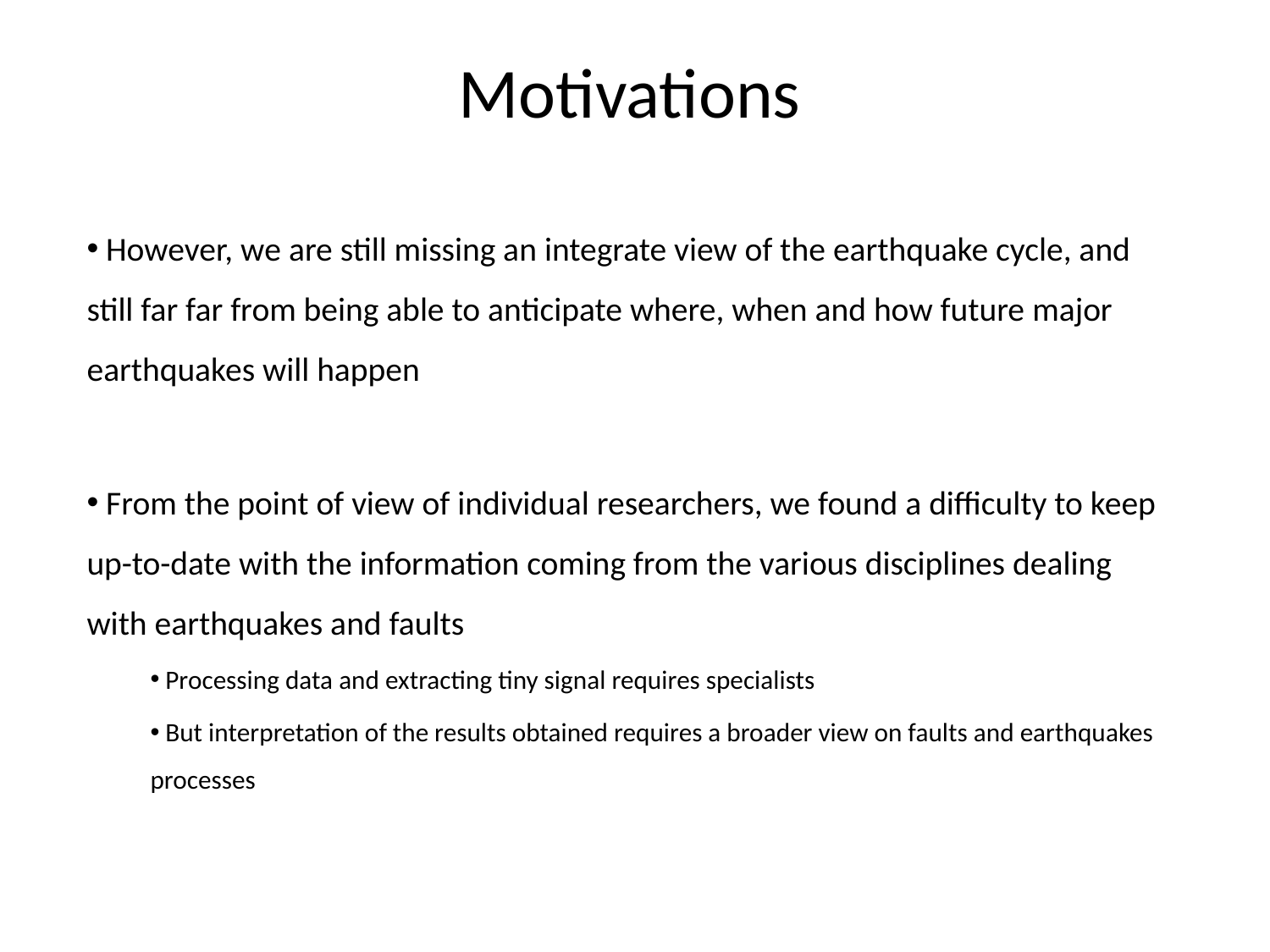

# Motivations
 However, we are still missing an integrate view of the earthquake cycle, and still far far from being able to anticipate where, when and how future major earthquakes will happen

 From the point of view of individual researchers, we found a difficulty to keep up-to-date with the information coming from the various disciplines dealing with earthquakes and faults
 Processing data and extracting tiny signal requires specialists
 But interpretation of the results obtained requires a broader view on faults and earthquakes processes